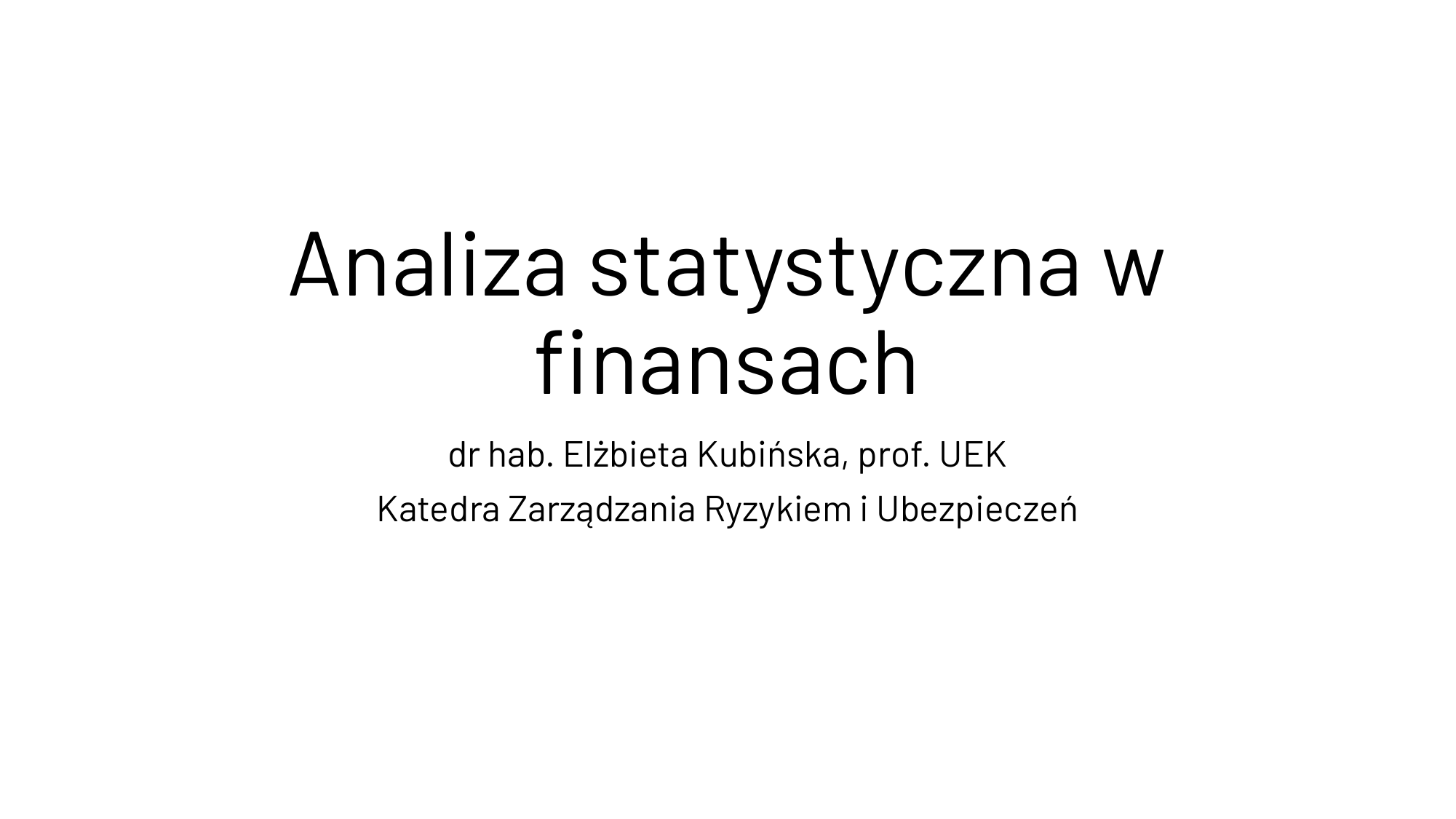

# Analiza statystyczna w finansach
dr hab. Elżbieta Kubińska, prof. UEK
Katedra Zarządzania Ryzykiem i Ubezpieczeń